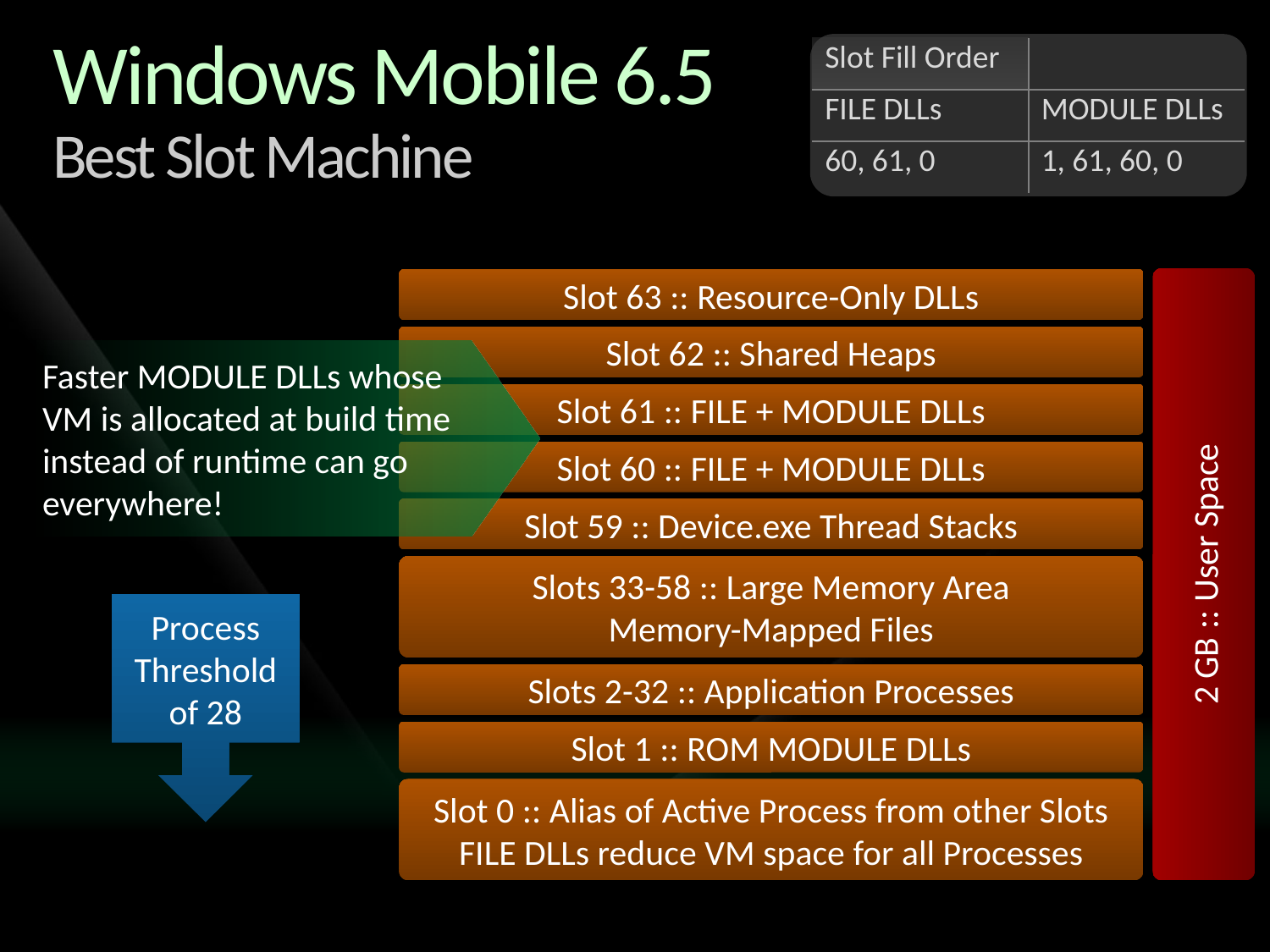

# Windows Mobile 6.5 Best Slot Machine

| Slot Fill Order |  |
| --- | --- |
| FILE DLLs | MODULE DLLs |
| 60, 61, 0 | 1, 61, 60, 0 |
2 GB :: User Space
Slot 63 :: Resource-Only DLLs
Slot 62 :: Shared Heaps
Faster MODULE DLLs whose VM is allocated at build time instead of runtime can go everywhere!
Slot 61 :: FILE + MODULE DLLs
Slot 60 :: FILE + MODULE DLLs
Slot 59 :: Device.exe Thread Stacks
Slots 33-58 :: Large Memory Area
Memory-Mapped Files
Process Threshold of 28
Slots 2-32 :: Application Processes

Slot 1 :: ROM MODULE DLLs
Slot 0 :: Alias of Active Process from other Slots
FILE DLLs reduce VM space for all Processes